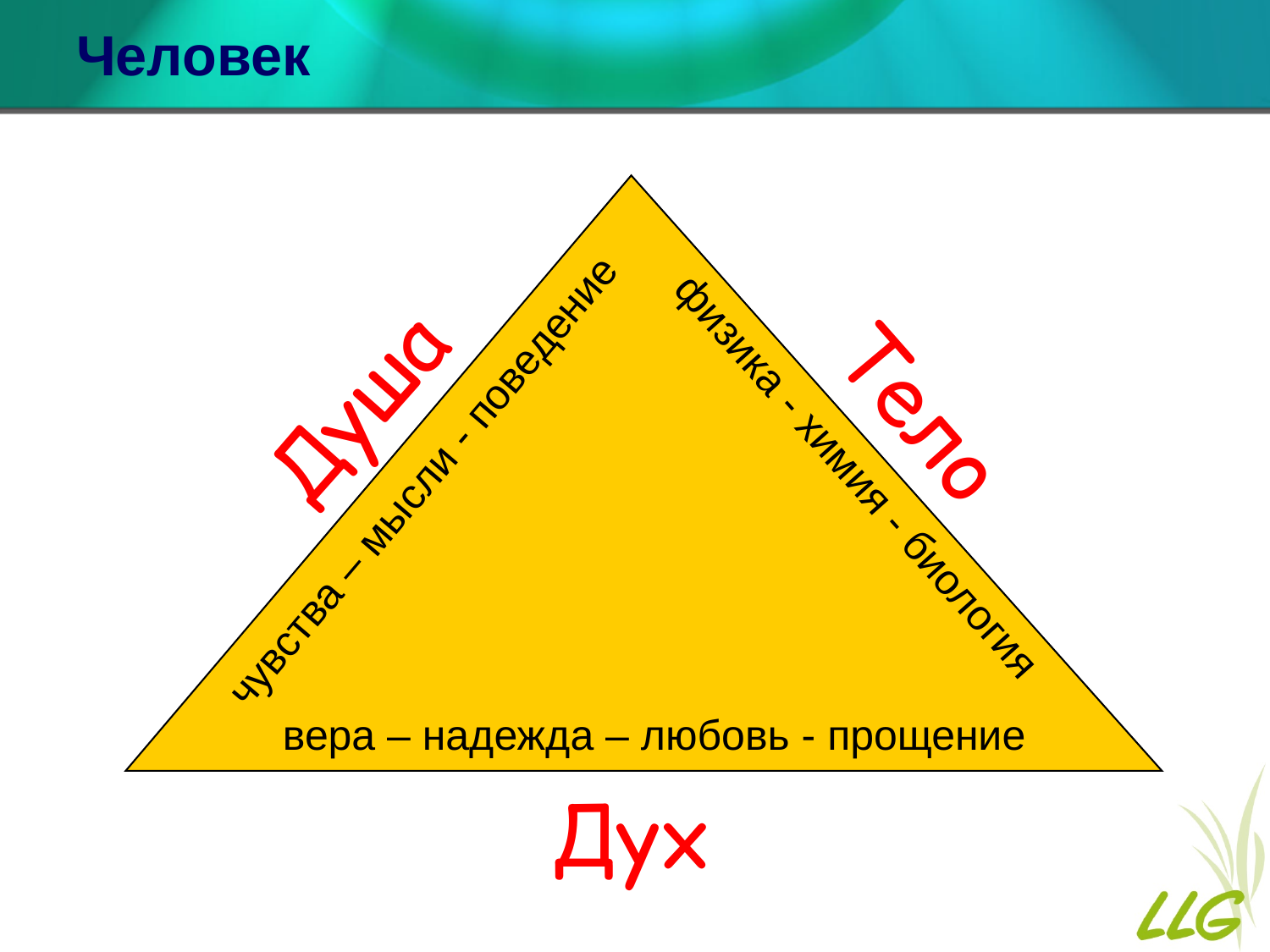

# Человек

Душа
Тело
физика - химия - биология
чувства – мысли - поведение
вера – надежда – любовь - прощение
Дух